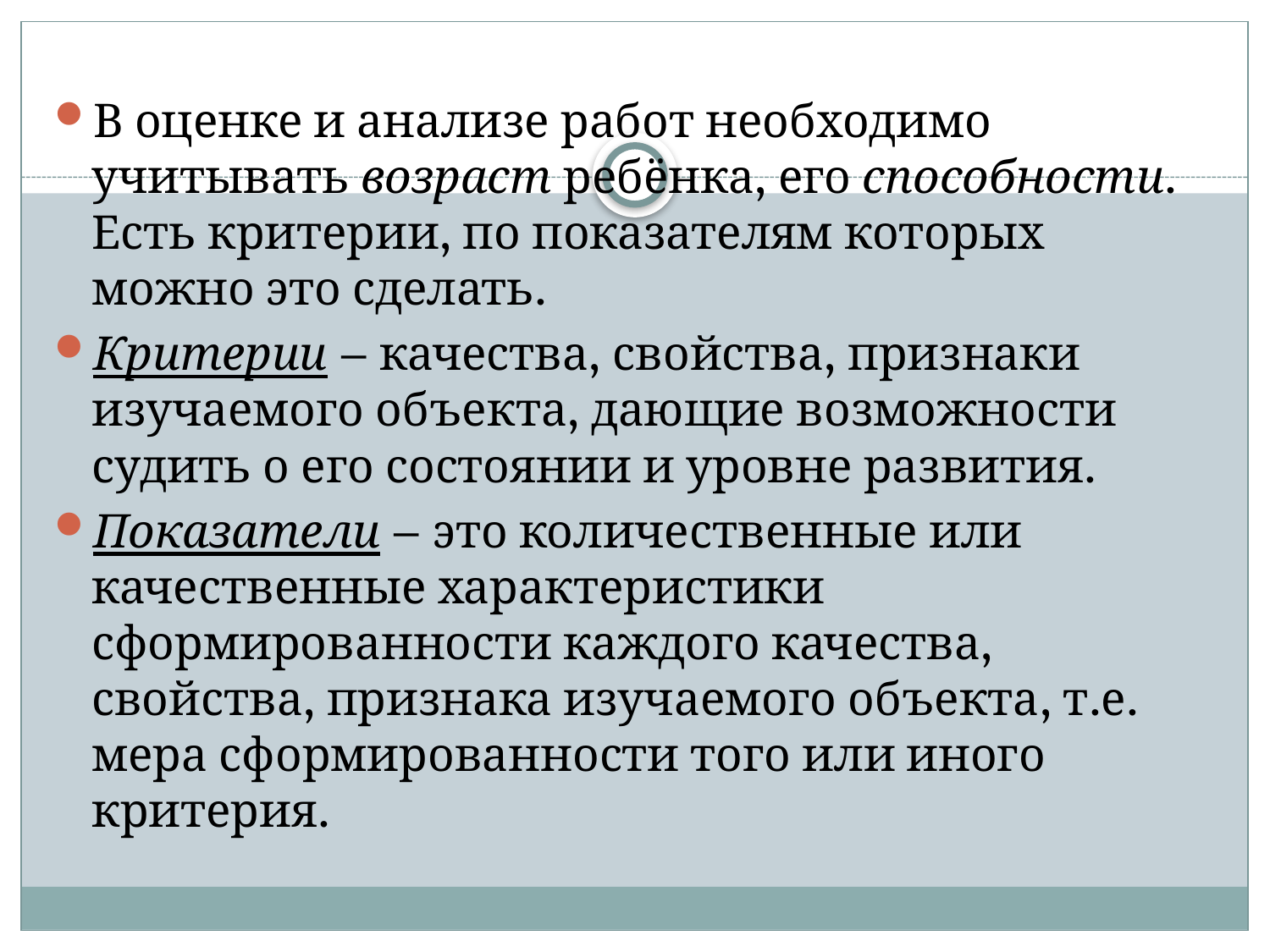

В оценке и анализе работ необходимо учитывать возраст ребёнка, его способности. Есть критерии, по показателям которых можно это сделать.
Критерии – качества, свойства, признаки изучаемого объекта, дающие возможности судить о его состоянии и уровне развития.
Показатели – это количественные или качественные характеристики сформированности каждого качества, свойства, признака изучаемого объекта, т.е. мера сформированности того или иного критерия.